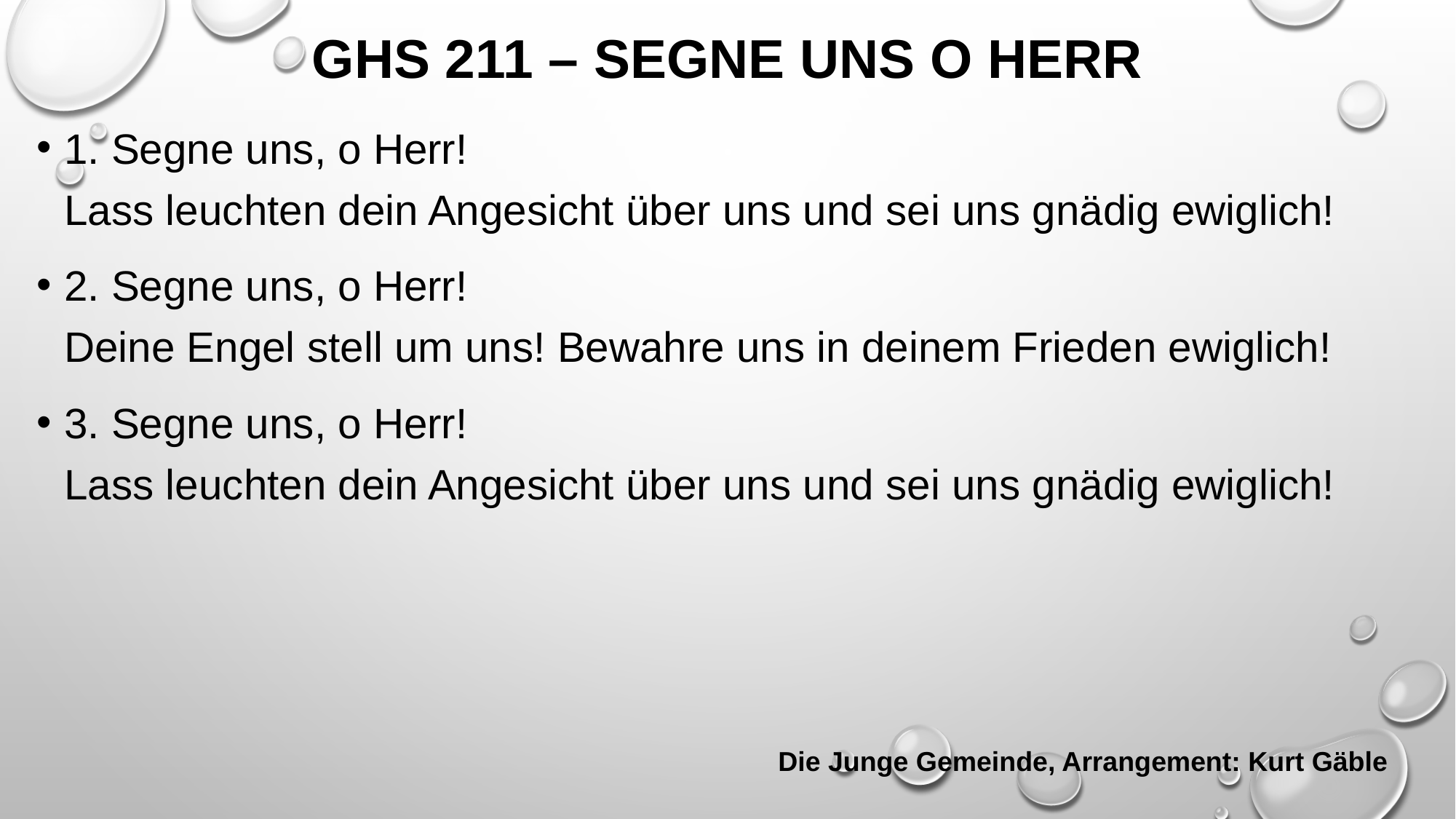

# GHS 211 – Segne uns o Herr
1. Segne uns, o Herr!
Lass leuchten dein Angesicht über uns und sei uns gnädig ewiglich!
2. Segne uns, o Herr!
Deine Engel stell um uns! Bewahre uns in deinem Frieden ewiglich!
3. Segne uns, o Herr!
Lass leuchten dein Angesicht über uns und sei uns gnädig ewiglich!
Die Junge Gemeinde, Arrangement: Kurt Gäble